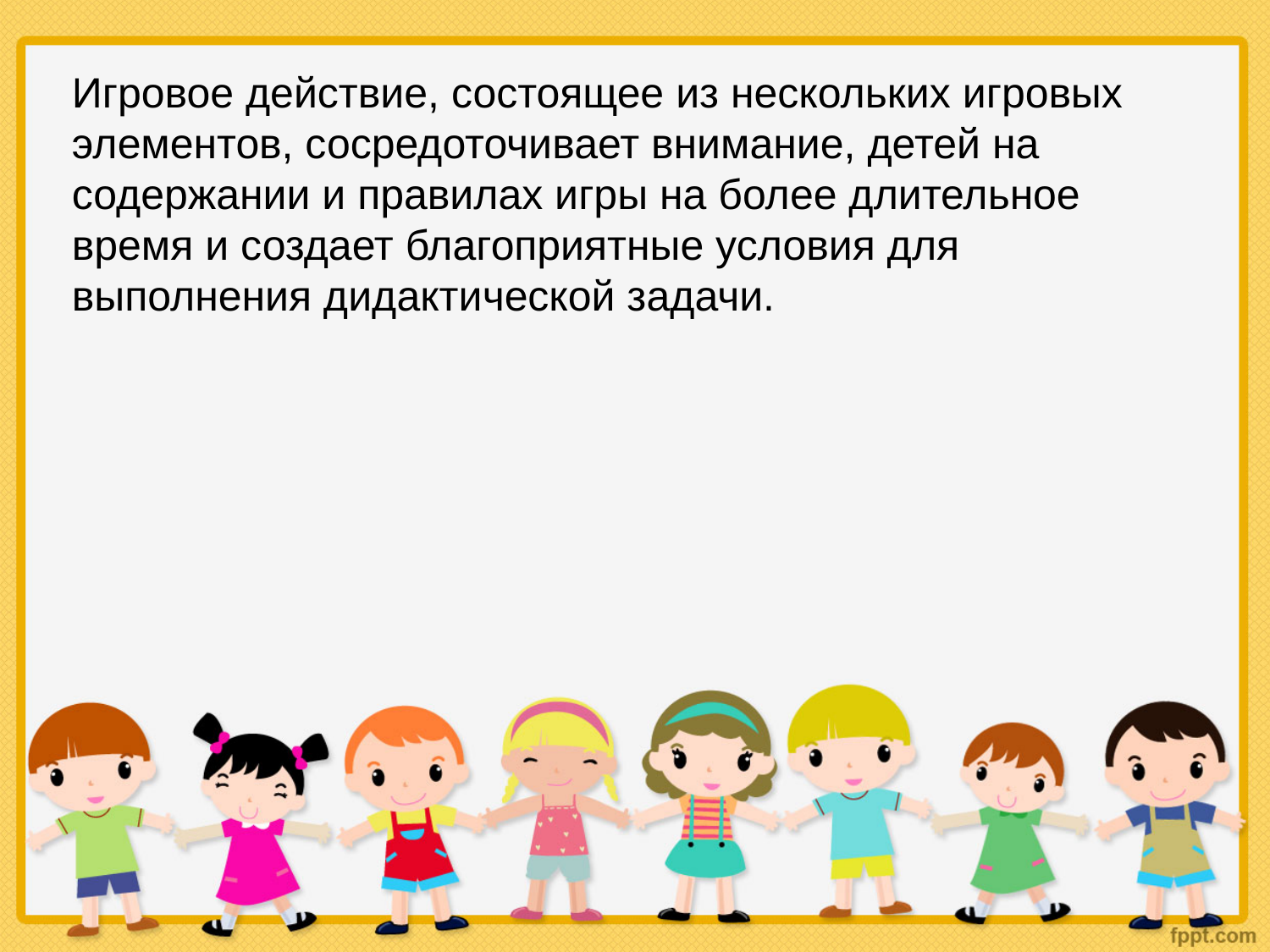

Игровое действие, состоящее из нескольких игровых элементов, сосредоточивает внимание, детей на содержании и правилах игры на более длительное время и создает благоприятные условия для выполнения дидактической задачи.